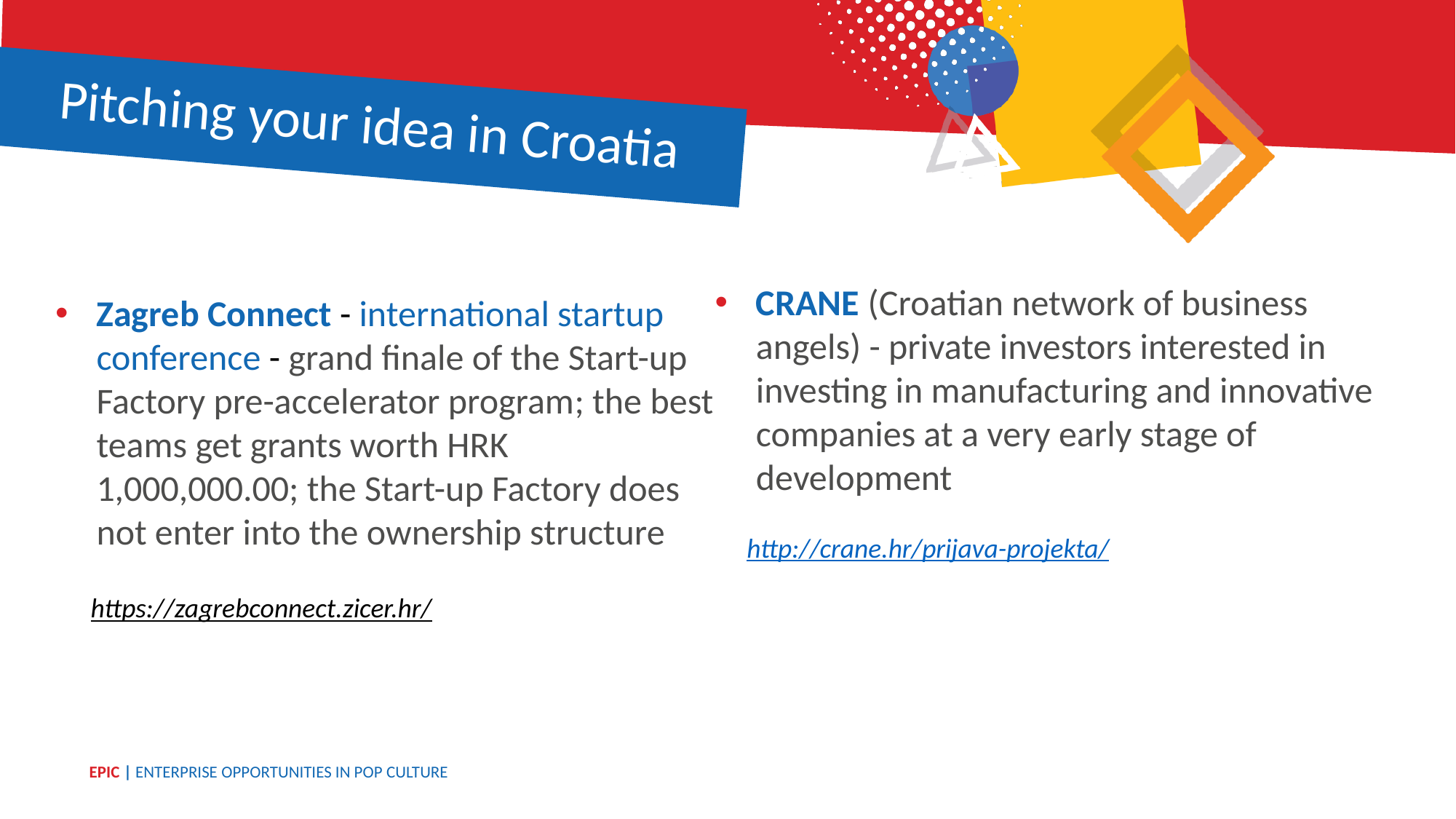

Pitching your idea in Croatia

Zagreb Connect - international startup conference - grand finale of the Start-up Factory pre-accelerator program; the best teams get grants worth HRK 1,000,000.00; the Start-up Factory does not enter into the ownership structure

 https://zagrebconnect.zicer.hr/

CRANE (Croatian network of business angels) - private investors interested in investing in manufacturing and innovative companies at a very early stage of development
					        http://crane.hr/prijava-projekta/